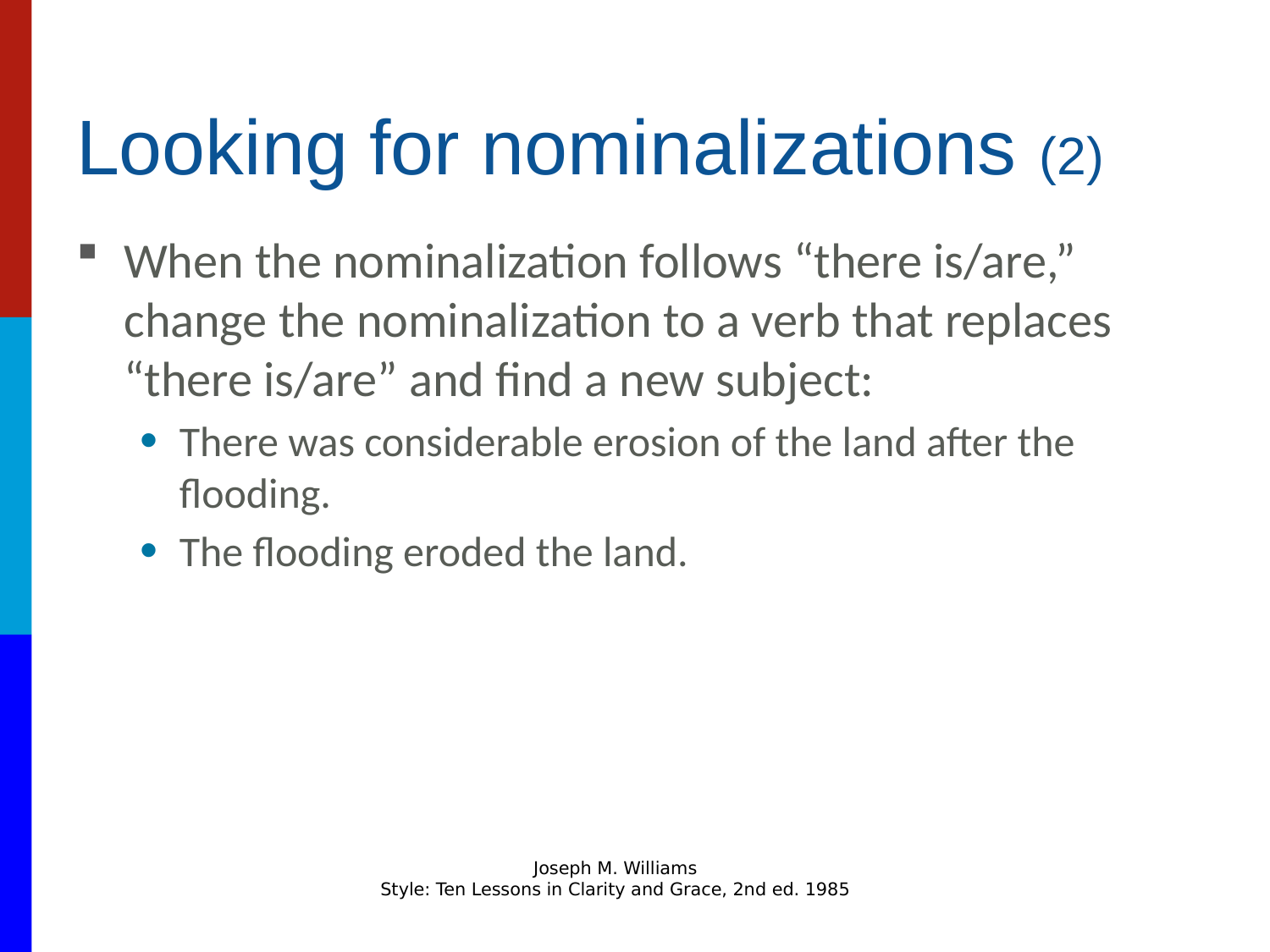

# Looking for nominalizations (2)
When the nominalization follows “there is/are,” change the nominalization to a verb that replaces “there is/are” and find a new subject:
There was considerable erosion of the land after the flooding.
The flooding eroded the land.
Joseph M. Williams
Style: Ten Lessons in Clarity and Grace, 2nd ed. 1985